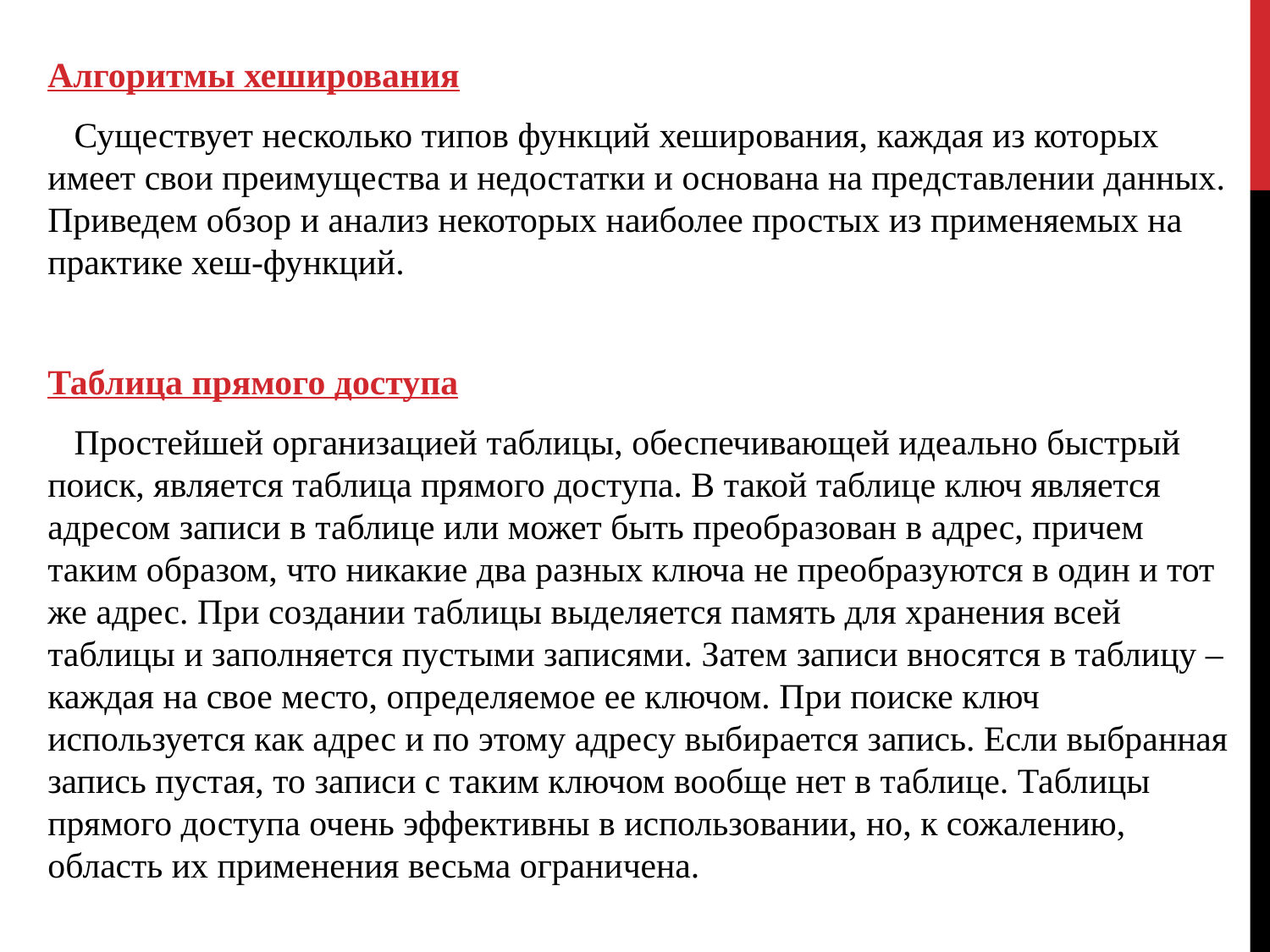

Алгоритмы хеширования
   Существует несколько типов функций хеширования, каждая из которых имеет свои преимущества и недостатки и основана на представлении данных. Приведем обзор и анализ некоторых наиболее простых из применяемых на практике хеш-функций.

Таблица прямого доступа
   Простейшей организацией таблицы, обеспечивающей идеально быстрый поиск, является таблица прямого доступа. В такой таблице ключ является адресом записи в таблице или может быть преобразован в адрес, причем таким образом, что никакие два разных ключа не преобразуются в один и тот же адрес. При создании таблицы выделяется память для хранения всей таблицы и заполняется пустыми записями. Затем записи вносятся в таблицу – каждая на свое место, определяемое ее ключом. При поиске ключ используется как адрес и по этому адресу выбирается запись. Если выбранная запись пустая, то записи с таким ключом вообще нет в таблице. Таблицы прямого доступа очень эффективны в использовании, но, к сожалению, область их применения весьма ограничена.